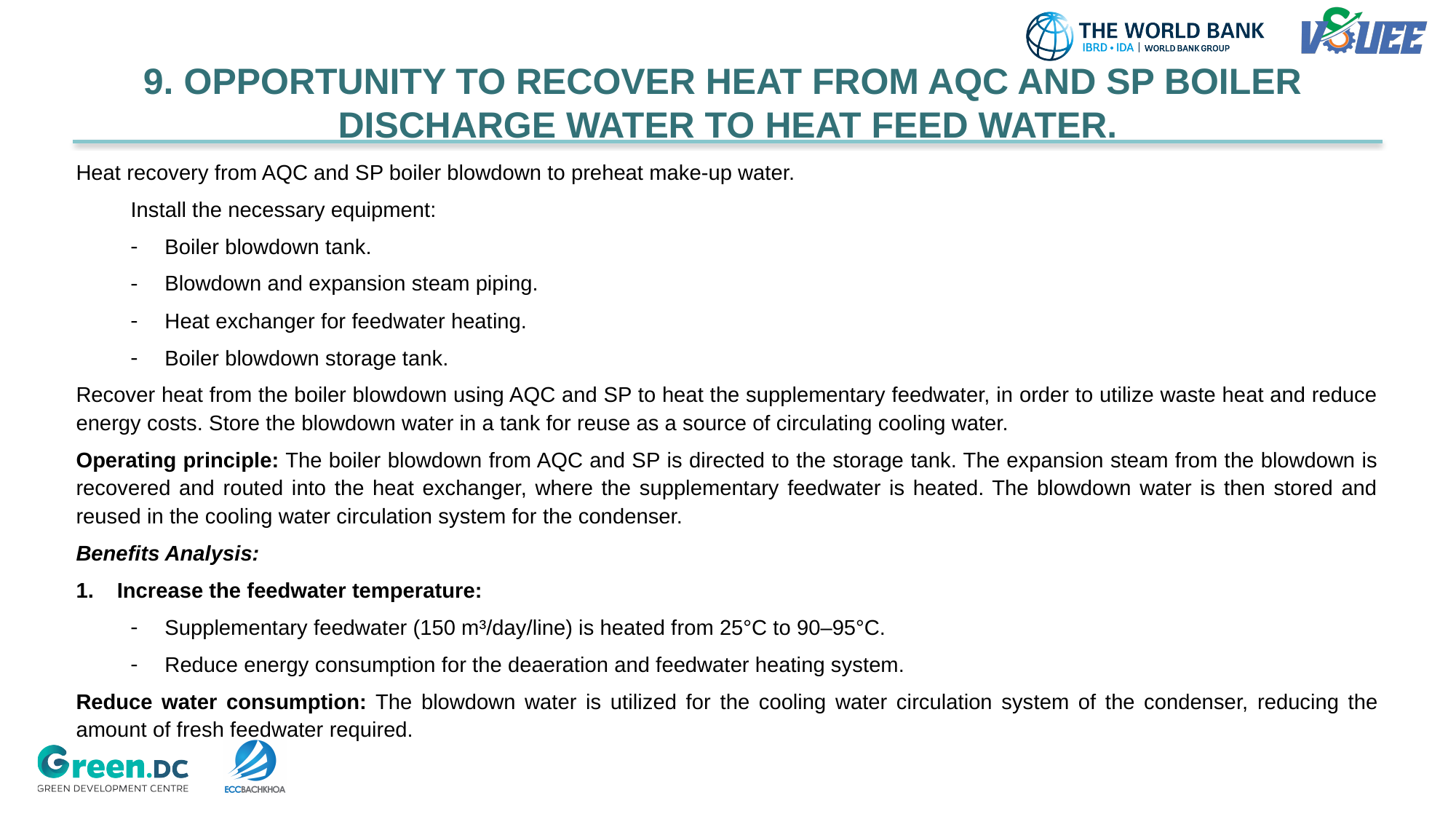

9. OPPORTUNITY TO RECOVER HEAT FROM AQC AND SP BOILER
DISCHARGE WATER TO HEAT FEED WATER.
Heat recovery from AQC and SP boiler blowdown to preheat make-up water.
Install the necessary equipment:
Boiler blowdown tank.
Blowdown and expansion steam piping.
Heat exchanger for feedwater heating.
Boiler blowdown storage tank.
Recover heat from the boiler blowdown using AQC and SP to heat the supplementary feedwater, in order to utilize waste heat and reduce energy costs. Store the blowdown water in a tank for reuse as a source of circulating cooling water.
Operating principle: The boiler blowdown from AQC and SP is directed to the storage tank. The expansion steam from the blowdown is recovered and routed into the heat exchanger, where the supplementary feedwater is heated. The blowdown water is then stored and reused in the cooling water circulation system for the condenser.
Benefits Analysis:
Increase the feedwater temperature:
Supplementary feedwater (150 m³/day/line) is heated from 25°C to 90–95°C.
Reduce energy consumption for the deaeration and feedwater heating system.
Reduce water consumption: The blowdown water is utilized for the cooling water circulation system of the condenser, reducing the amount of fresh feedwater required.